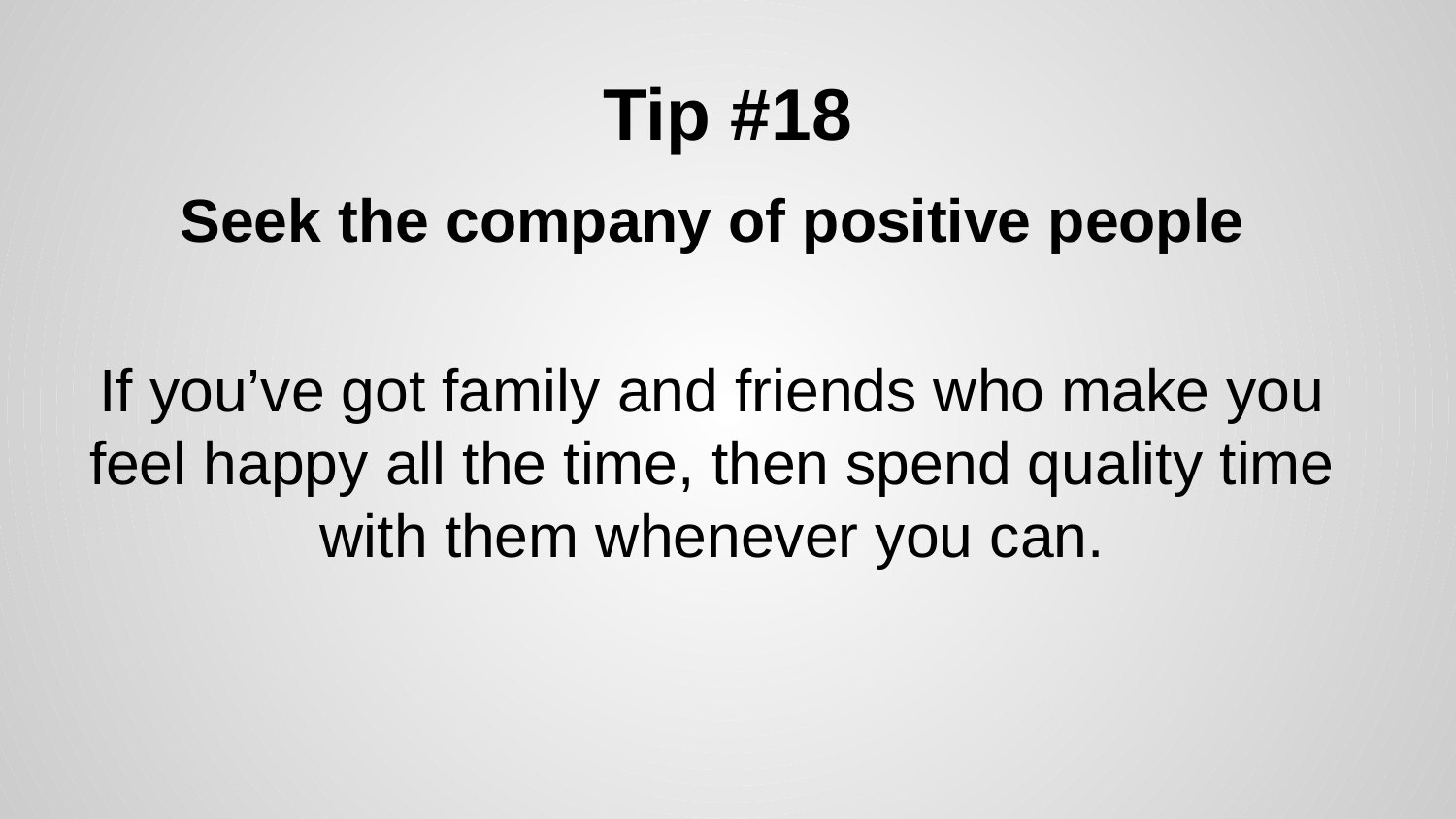

# Tip #18

Seek the company of positive people

If you’ve got family and friends who make you feel happy all the time, then spend quality time with them whenever you can.